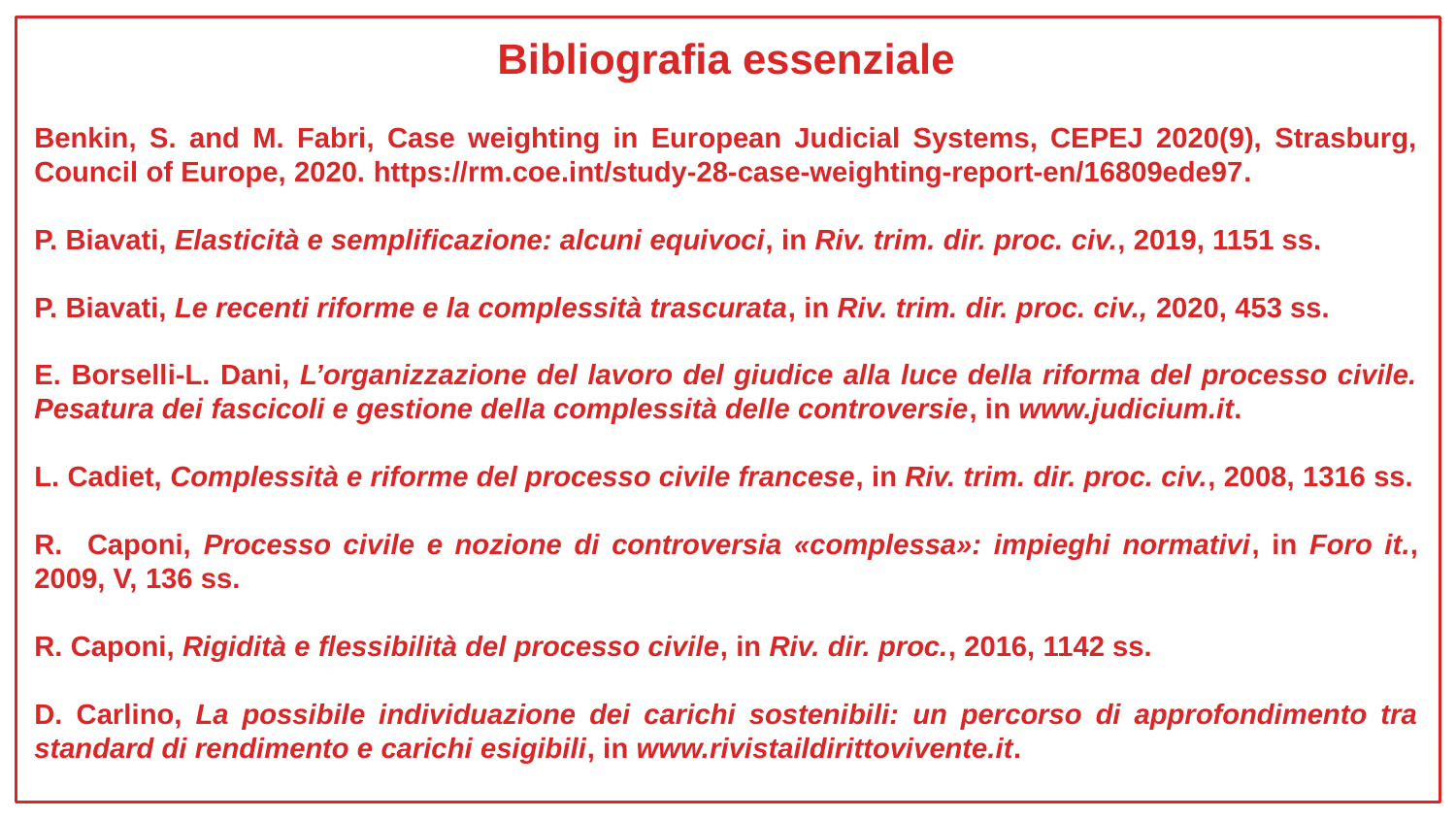

Bibliografia essenziale

Benkin, S. and M. Fabri, Case weighting in European Judicial Systems, CEPEJ 2020(9), Strasburg, Council of Europe, 2020. https://rm.coe.int/study-28-case-weighting-report-en/16809ede97.

P. Biavati, Elasticità e semplificazione: alcuni equivoci, in Riv. trim. dir. proc. civ., 2019, 1151 ss.

P. Biavati, Le recenti riforme e la complessità trascurata, in Riv. trim. dir. proc. civ., 2020, 453 ss.

E. Borselli-L. Dani, L’organizzazione del lavoro del giudice alla luce della riforma del processo civile. Pesatura dei fascicoli e gestione della complessità delle controversie, in www.judicium.it.

L. Cadiet, Complessità e riforme del processo civile francese, in Riv. trim. dir. proc. civ., 2008, 1316 ss.

R.  Caponi, Processo civile e nozione di controversia «complessa»: impieghi normativi, in Foro it., 2009, V, 136 ss.

R. Caponi, Rigidità e flessibilità del processo civile, in Riv. dir. proc., 2016, 1142 ss.

D. Carlino, La possibile individuazione dei carichi sostenibili: un percorso di approfondimento tra standard di rendimento e carichi esigibili, in www.rivistaildirittovivente.it.